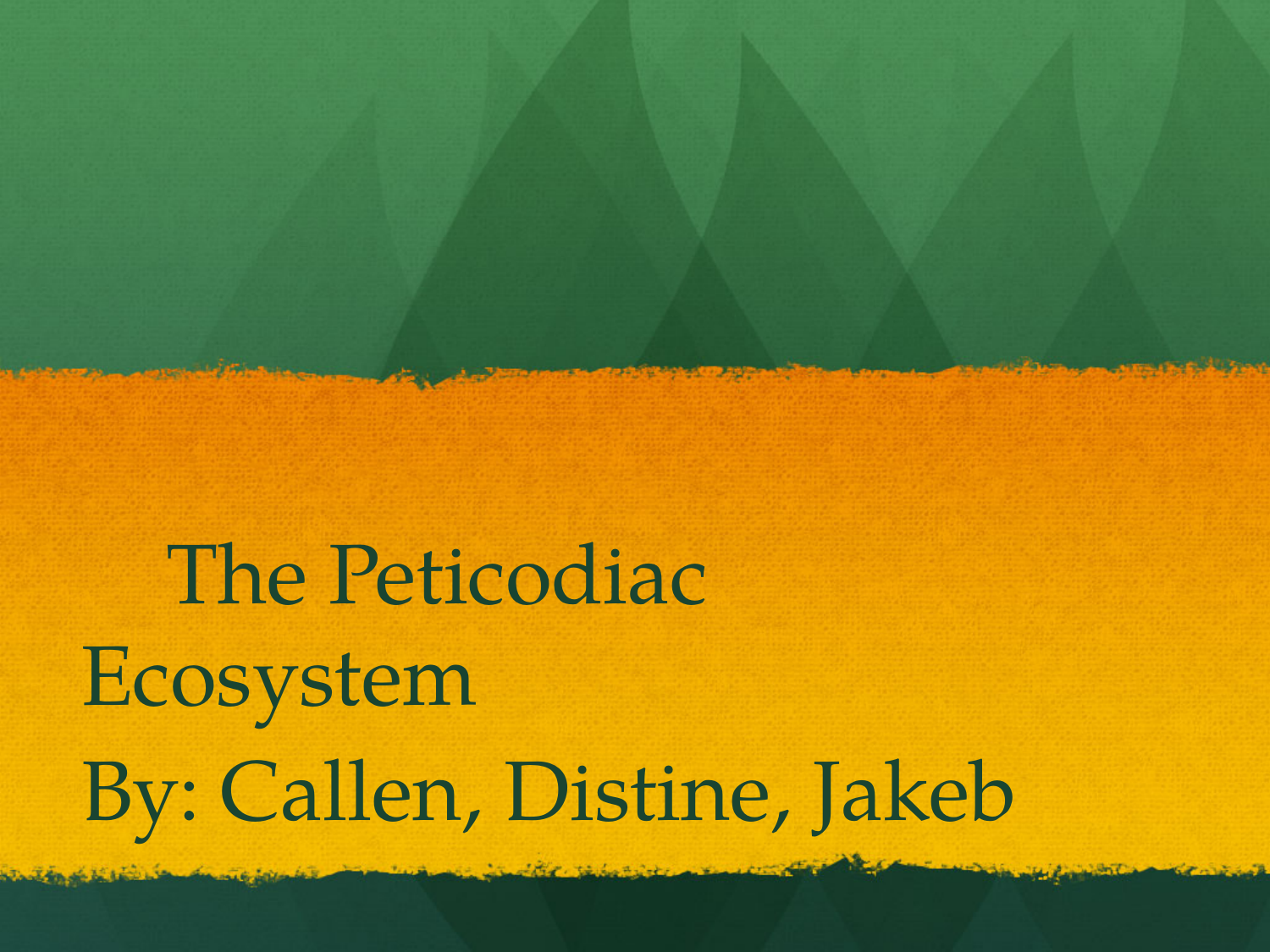

# The Peticodiac Ecosystem
By: Callen, Distine, Jakeb